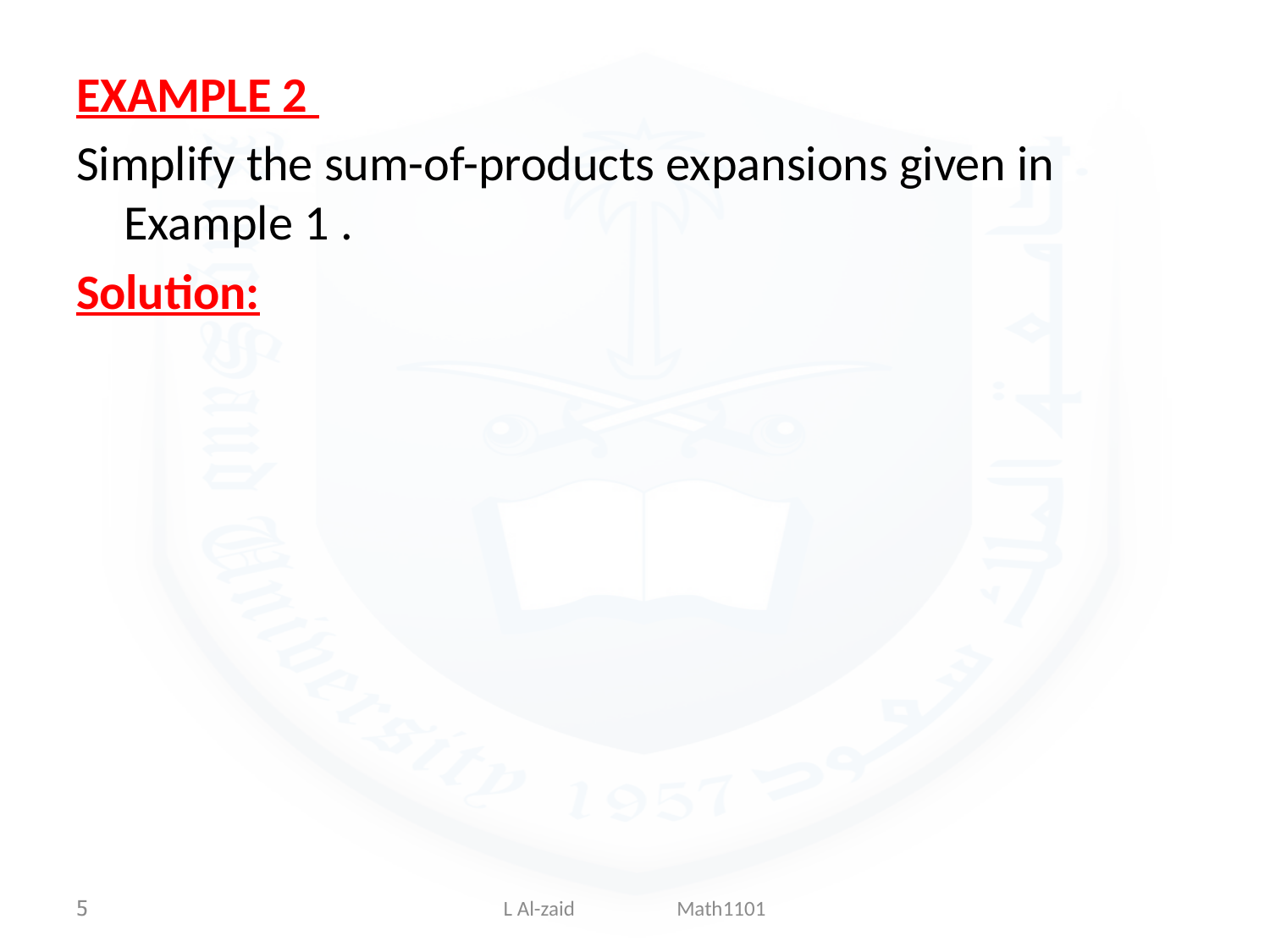

EXAMPLE 2
Simplify the sum-of-products expansions given in Example 1 .
Solution:

5
L Al-zaid                     Math1101